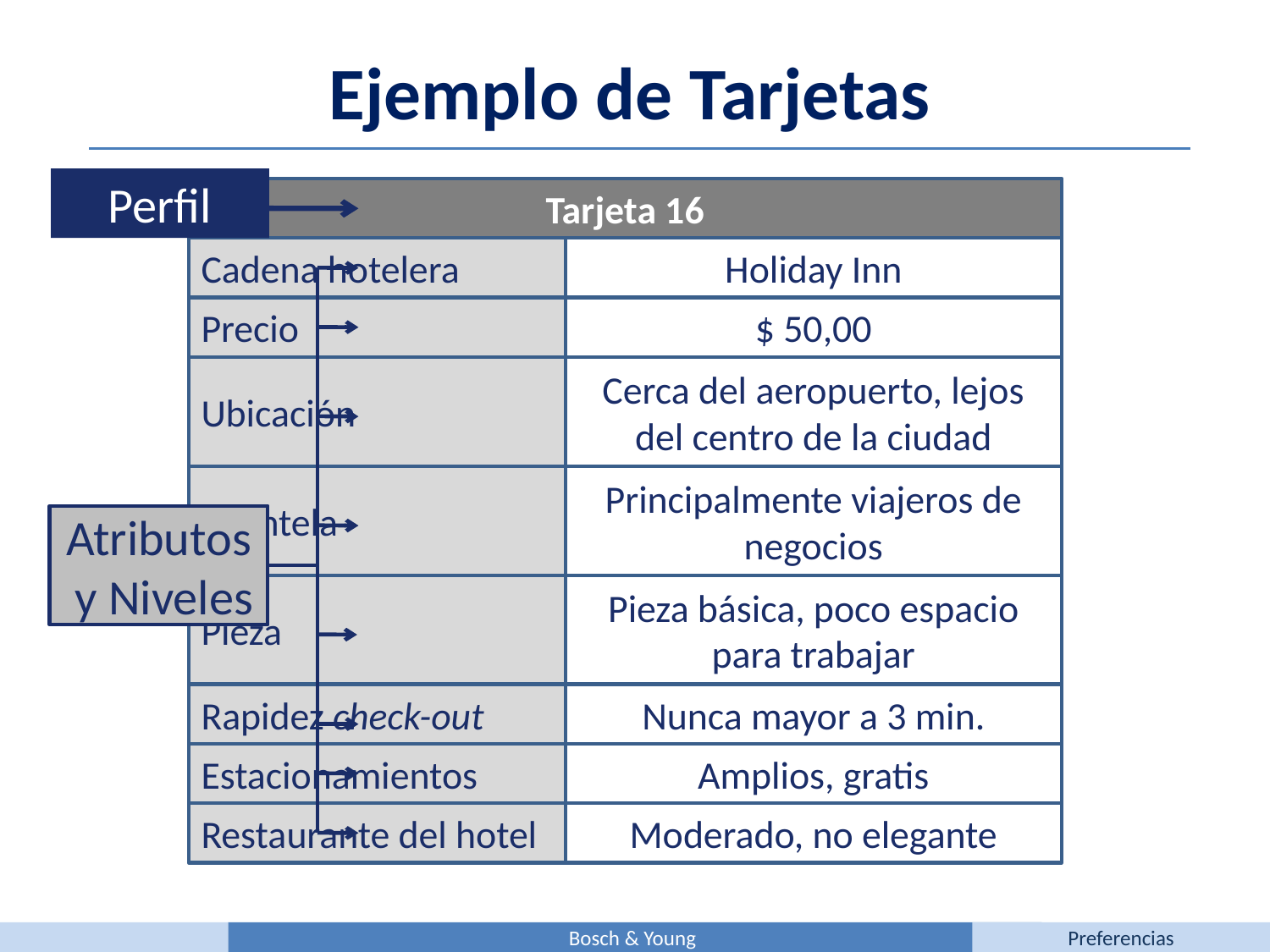

Ejemplo de Tarjetas
Perfil
Tarjeta 16
Cadena hotelera
Holiday Inn
Precio
$ 50,00
Ubicación
Cerca del aeropuerto, lejos del centro de la ciudad
Clientela
Principalmente viajeros de negocios
Pieza
Pieza básica, poco espacio para trabajar
Rapidez check-out
Nunca mayor a 3 min.
Estacionamientos
Amplios, gratis
Restaurante del hotel
Moderado, no elegante
Atributos
 y Niveles

Bosch & Young
Preferencias